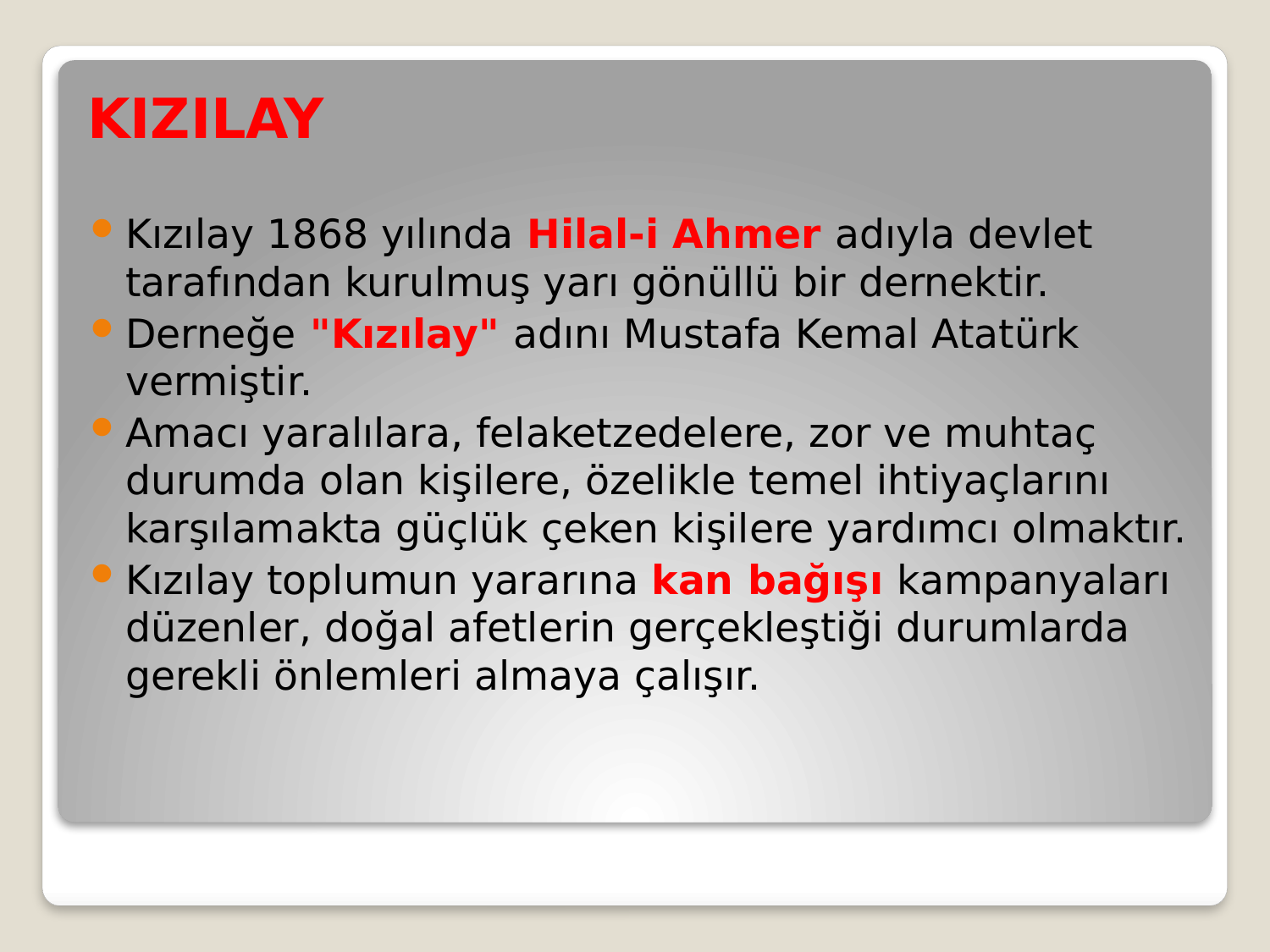

# KIZILAY
Kızılay 1868 yılında Hilal-i Ahmer adıyla devlet tarafından kurulmuş yarı gönüllü bir dernektir.
Derneğe "Kızılay" adını Mustafa Kemal Atatürk vermiştir.
Amacı yaralılara, felaketzedelere, zor ve muhtaç durumda olan kişilere, özelikle temel ihtiyaçlarını karşılamakta güçlük çeken kişilere yardımcı olmaktır.
Kızılay toplumun yararına kan bağışı kampanyaları düzenler, doğal afetlerin gerçekleştiği durumlarda gerekli önlemleri almaya çalışır.